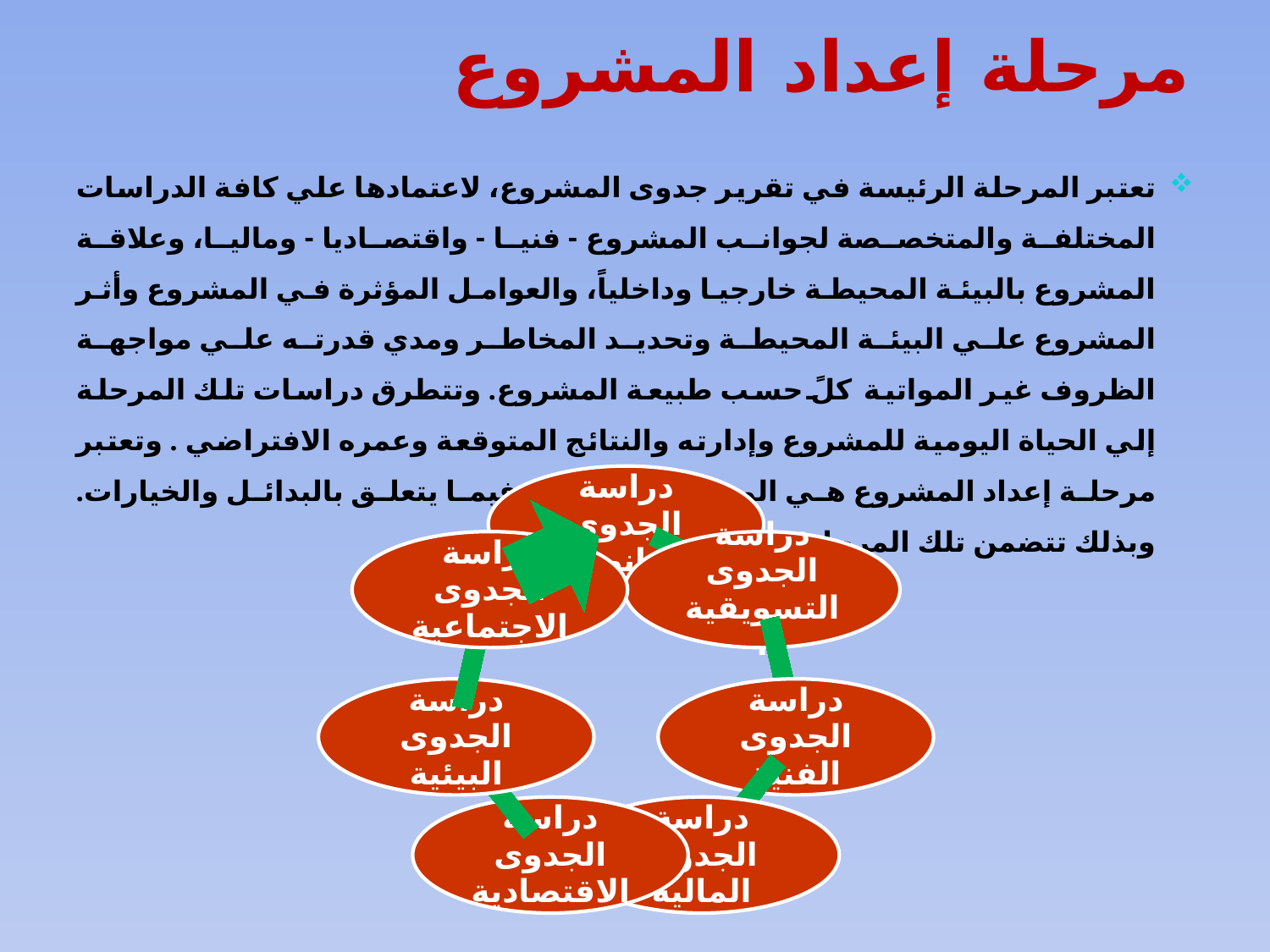

# مرحلة إعداد المشروع
تعتبر المرحلة الرئيسة في تقرير جدوى المشروع، لاعتمادها علي كافة الدراسات المختلفة والمتخصصة لجوانب المشروع - فنيا - واقتصاديا - وماليا، وعلاقة المشروع بالبيئة المحيطة خارجيا وداخلياً، والعوامل المؤثرة في المشروع وأثر المشروع علي البيئة المحيطة وتحديد المخاطر ومدي قدرته علي مواجهة الظروف غير المواتية كلً حسب طبيعة المشروع. وتتطرق دراسات تلك المرحلة إلي الحياة اليومية للمشروع وإدارته والنتائج المتوقعة وعمره الافتراضي . وتعتبر مرحلة إعداد المشروع هي المرحلة الحاسمة فيما يتعلق بالبدائل والخيارات. وبذلك تتضمن تلك المرحلة.

الدكتور عيسى قداده
31